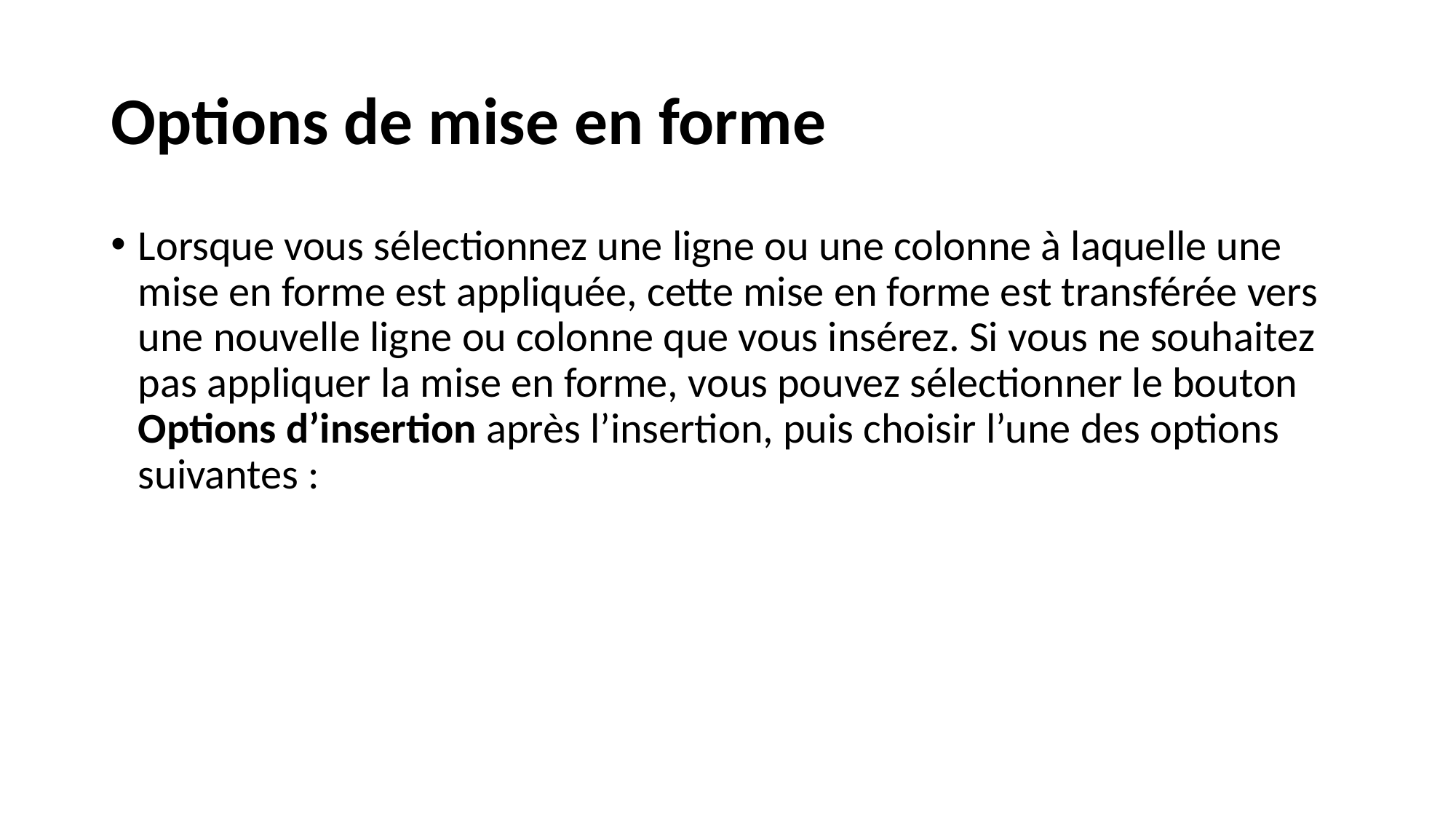

# Options de mise en forme
Lorsque vous sélectionnez une ligne ou une colonne à laquelle une mise en forme est appliquée, cette mise en forme est transférée vers une nouvelle ligne ou colonne que vous insérez. Si vous ne souhaitez pas appliquer la mise en forme, vous pouvez sélectionner le bouton Options d’insertion après l’insertion, puis choisir l’une des options suivantes :